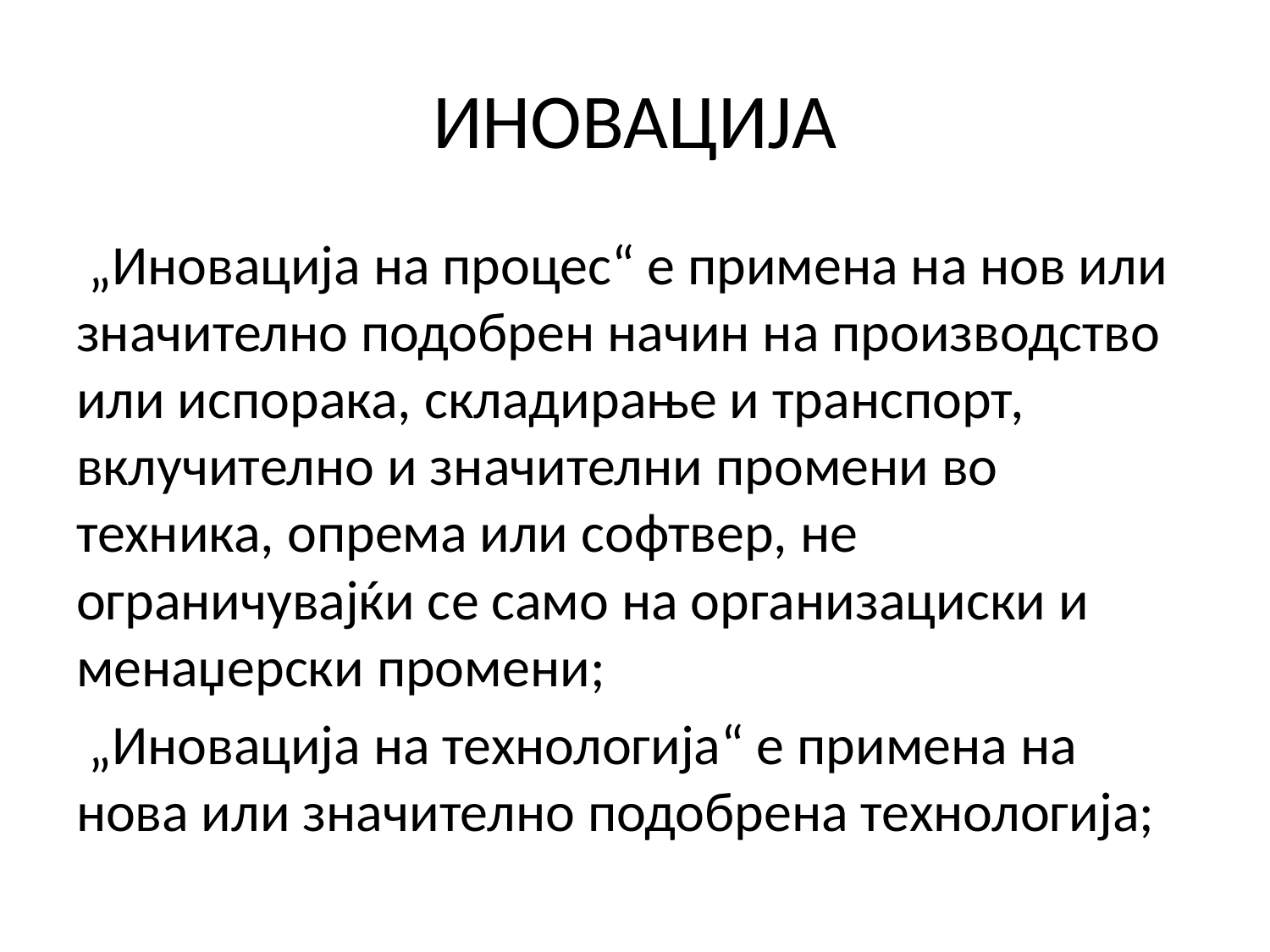

# ИНОВАЦИЈА
 „Иновација на процес“ е примена на нов или значително подобрен начин на производство или испорака, складирање и транспорт, вклучително и значителни промени во техника, опрема или софтвер, не ограничувајќи се само на организациски и менаџерски промени;
 „Иновација на технологија“ е примена на нова или значително подобрена технологија;